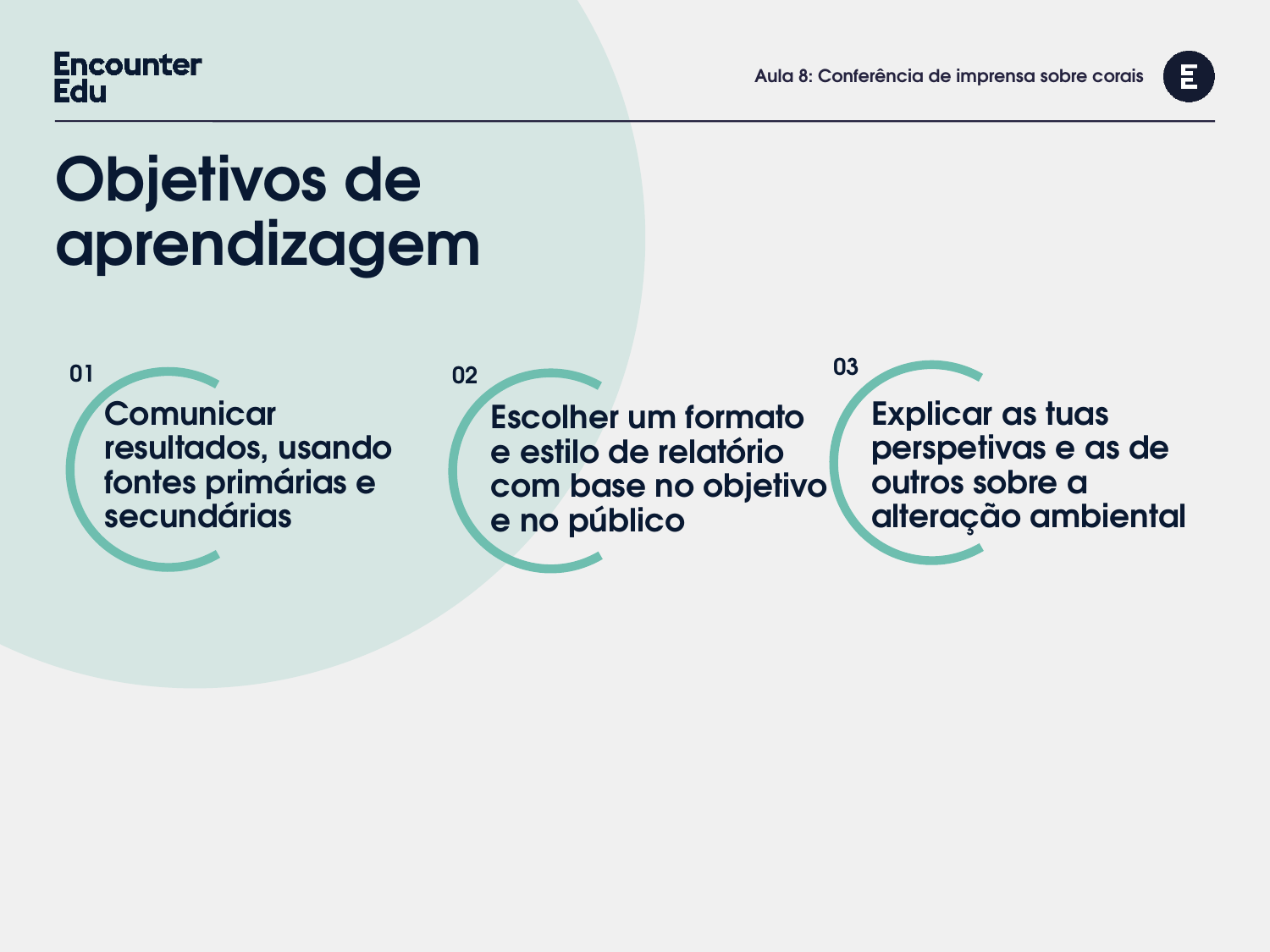

# Aula 8: Conferência de imprensa sobre corais
Objetivos de aprendizagem
Explicar as tuas perspetivas e as de outros sobre a alteração ambiental
Comunicar resultados, usando fontes primárias e secundárias
Escolher um formato e estilo de relatório com base no objetivo e no público